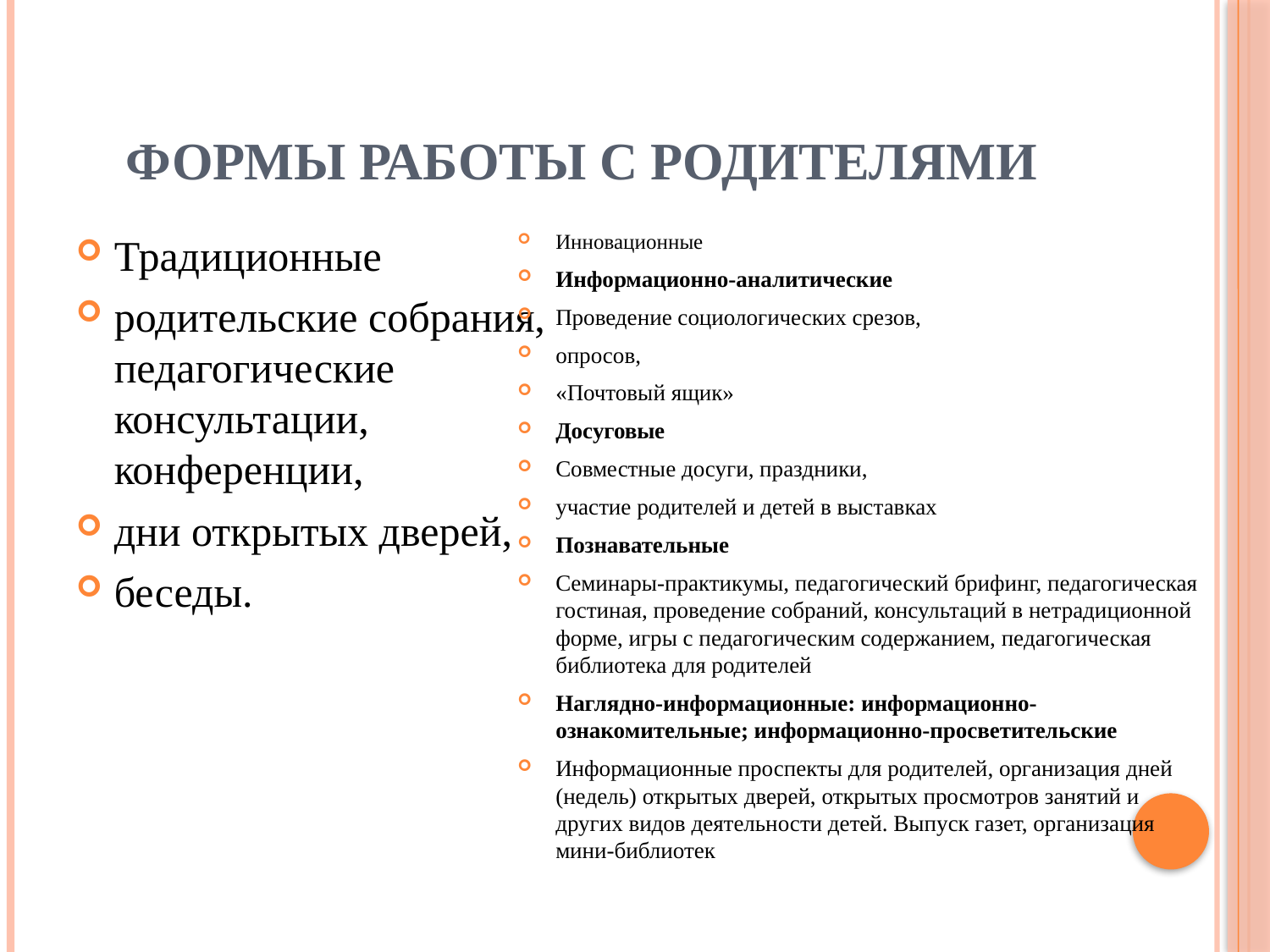

# Формы работы с родителями
Традиционные
родительские собрания, педагогические консультации, конференции,
дни открытых дверей,
беседы.
Инновационные
Информационно-аналитические
Проведение социологических срезов,
опросов,
«Почтовый ящик»
Досуговые
Совместные досуги, праздники,
участие родителей и детей в выставках
Познавательные
Семинары-практикумы, педагогический брифинг, педагогическая гостиная, проведение собраний, консультаций в нетрадиционной форме, игры с педагогическим содержанием, педагогическая библиотека для родителей
Наглядно-информационные: информационно-ознакомительные; информационно-просветительские
Информационные проспекты для родителей, организация дней (недель) открытых дверей, открытых просмотров занятий и других видов деятельности детей. Выпуск газет, организация мини-библиотек